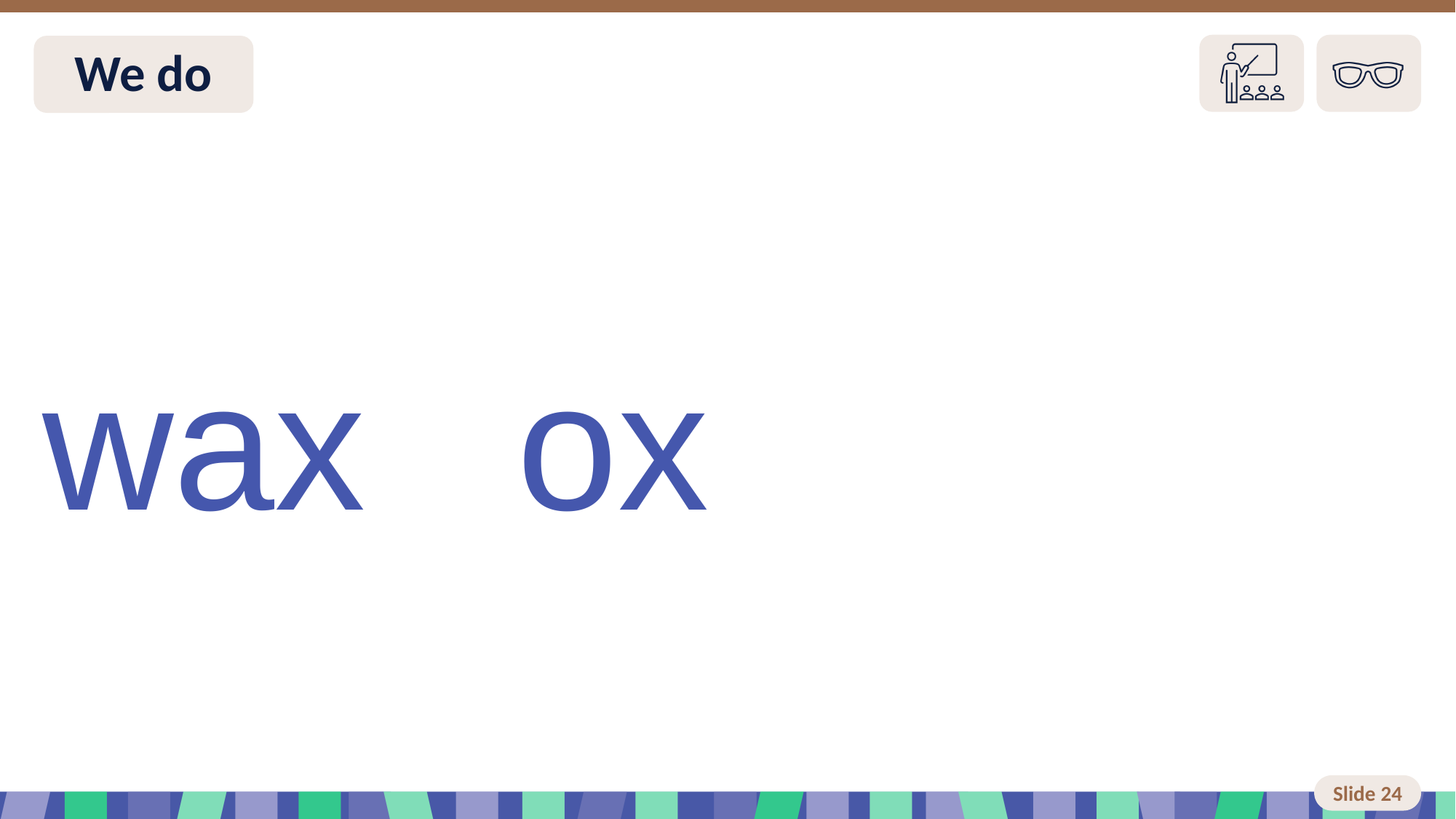

# Slide 24 We do
wax   ox